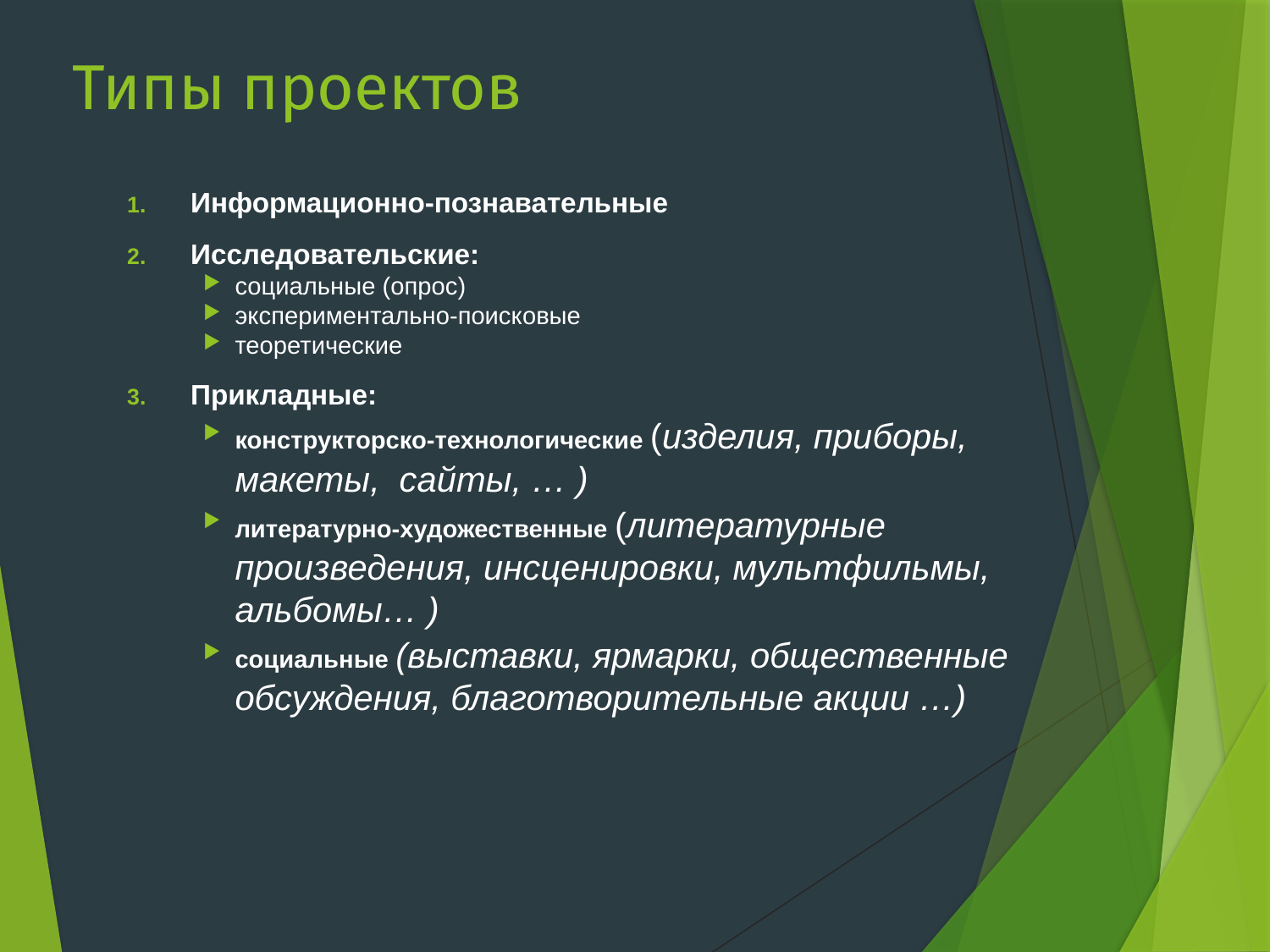

# Типы проектов
Информационно-познавательные
Исследовательские:
социальные (опрос)
экспериментально-поисковые
теоретические
Прикладные:
конструкторско-технологические (изделия, приборы, макеты,  сайты, … )
литературно-художественные (литературные произведения, инсценировки, мультфильмы, альбомы… )
социальные (выставки, ярмарки, общественные обсуждения, благотворительные акции …)